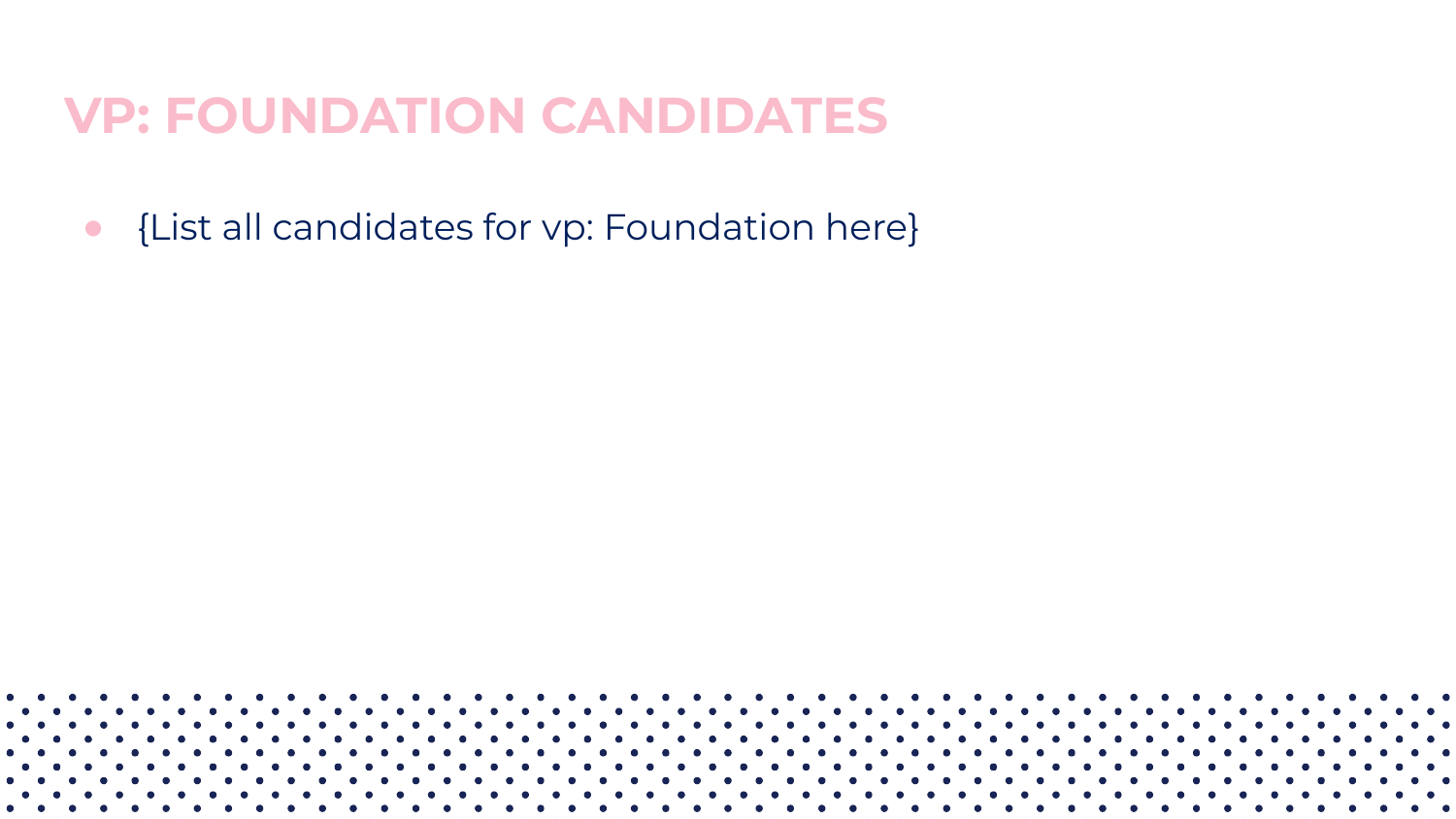

# VP: FOUNDATION CANDIDATES
{List all candidates for vp: Foundation here}